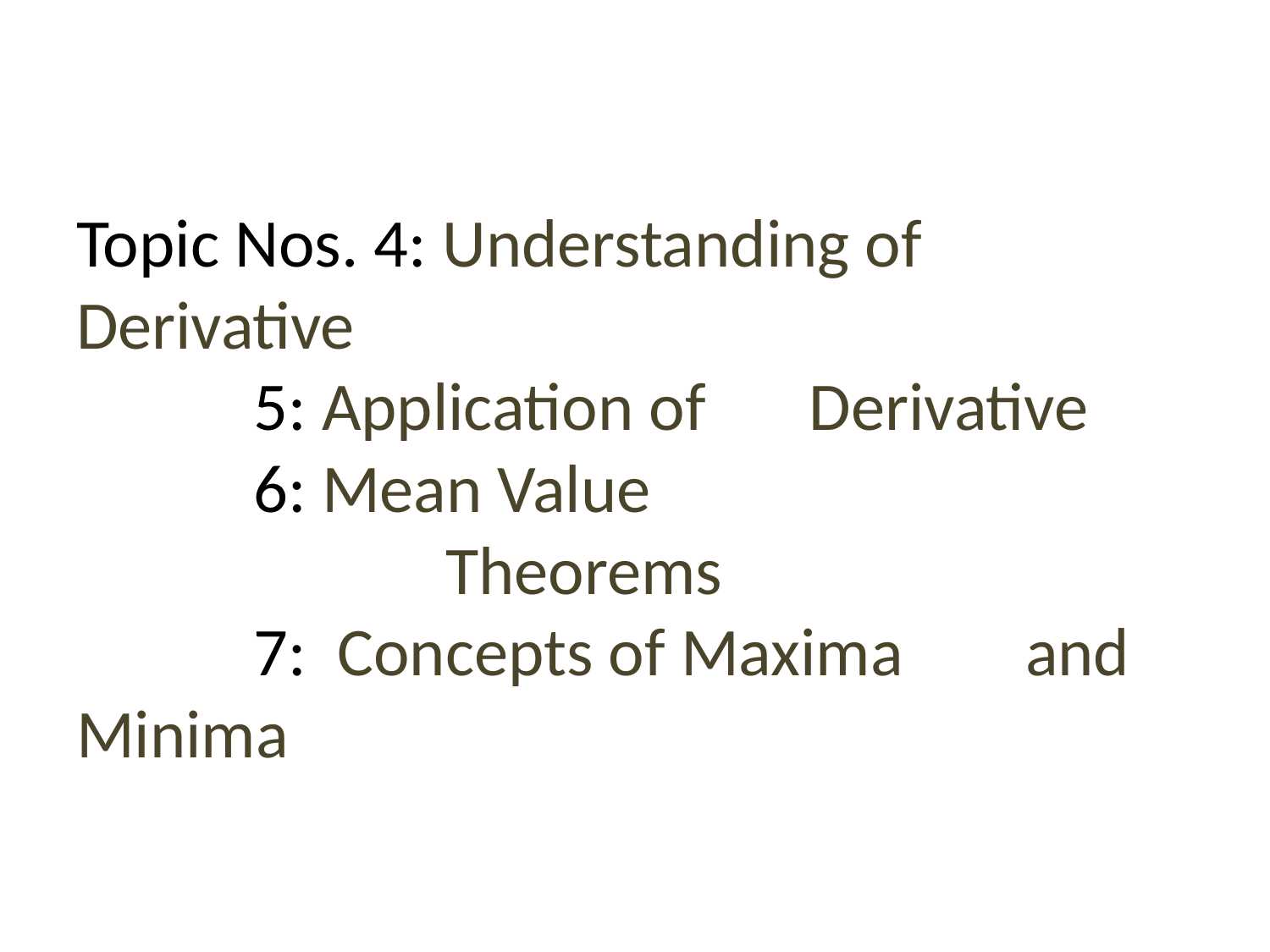

# Topic Nos. 4: Understanding of  				  Derivative 5: Application of 					  Derivative 6: Mean Value Theorems 7:  Concepts of Maxima 			   and Minima